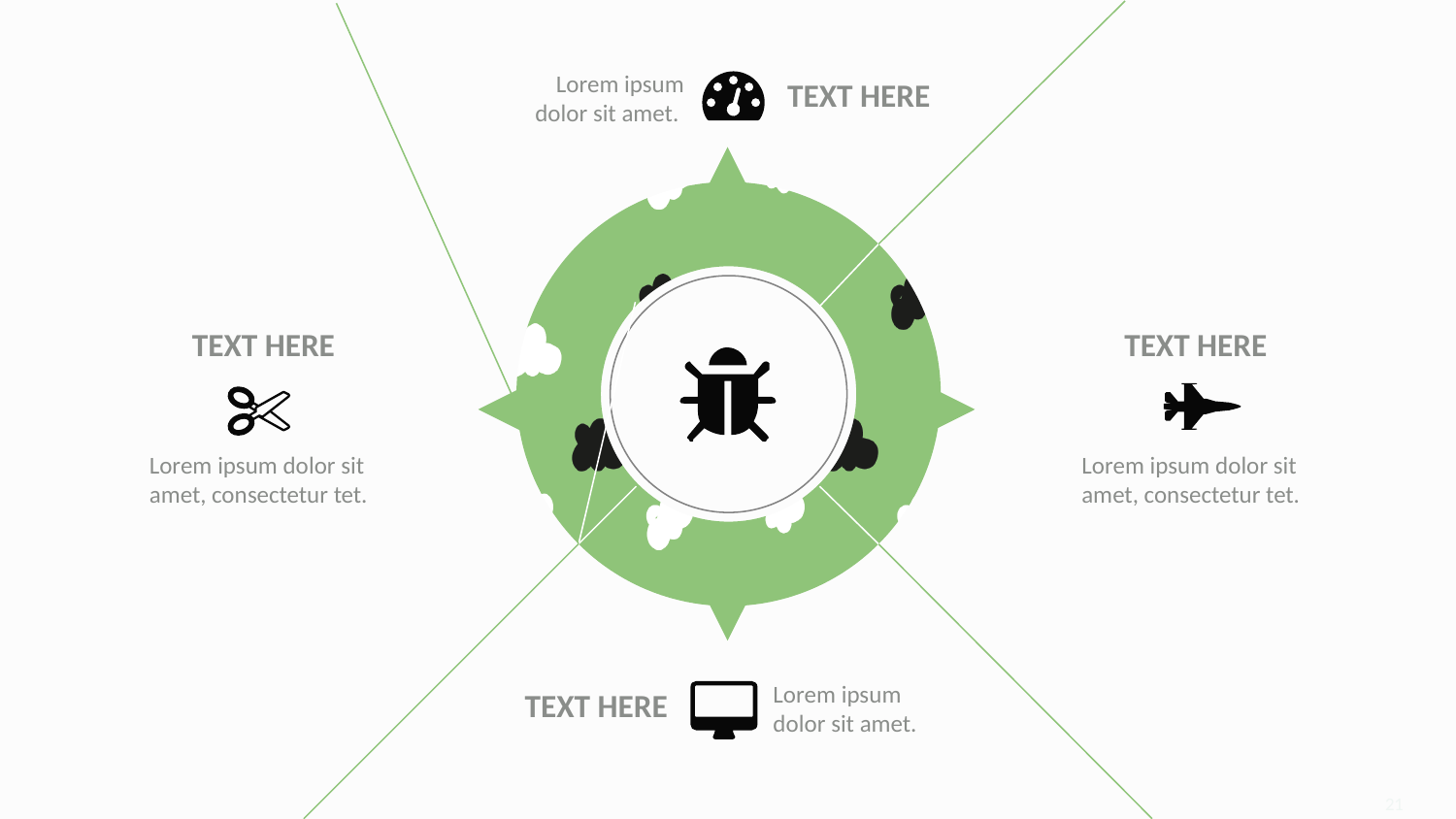

Lorem ipsum dolor sit amet.
TEXT HERE

TEXT HERE
TEXT HERE

Lorem ipsum dolor sit amet, consectetur tet.
Lorem ipsum dolor sit amet, consectetur tet.

Lorem ipsum dolor sit amet.
TEXT HERE